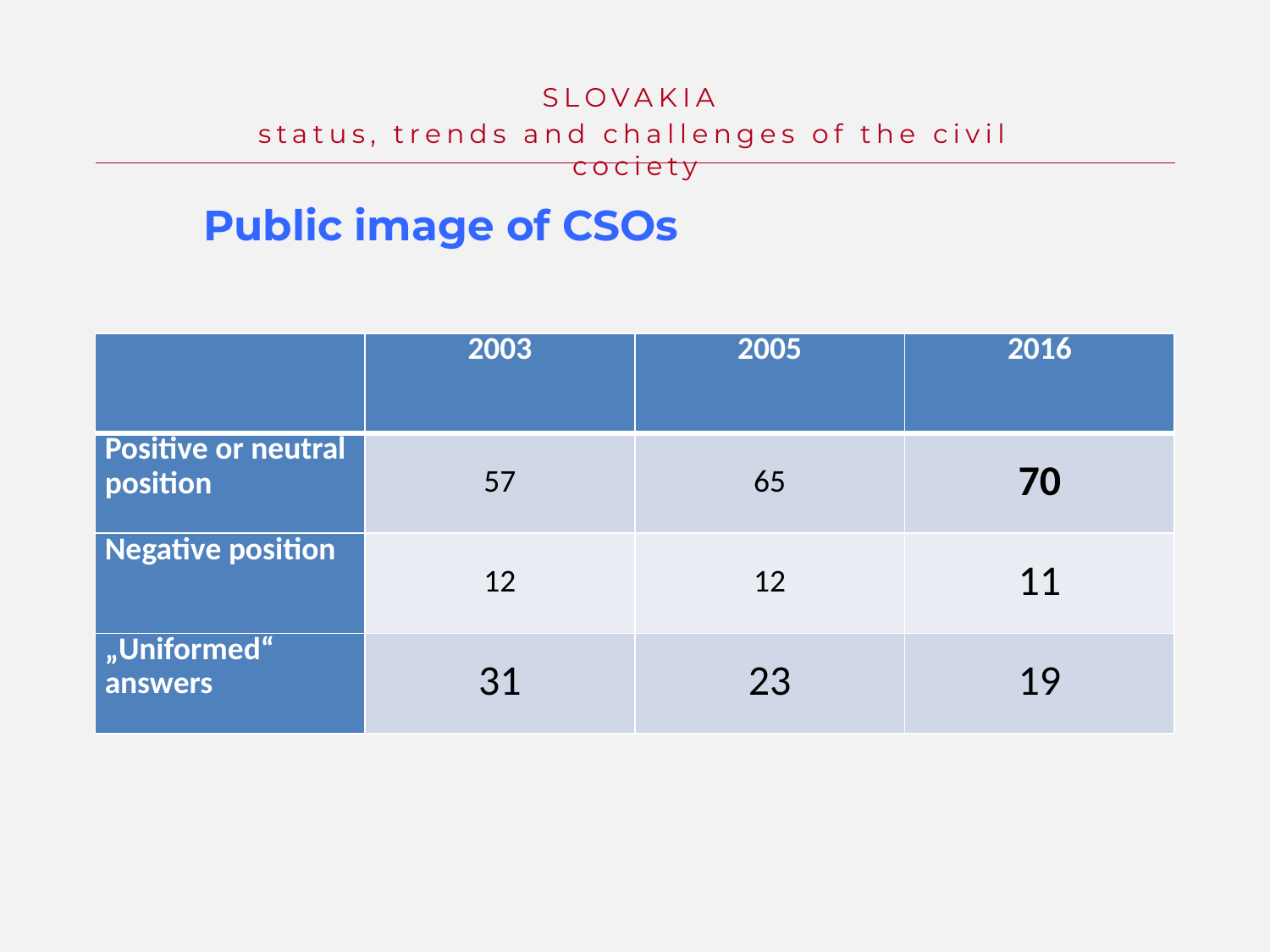

SLOVAKIA
status, trends and challenges of the civil cociety

Public image of CSOs

|  | 2003 | 2005 | 2016 |
| --- | --- | --- | --- |
| Positive or neutral position | 57 | 65 | 70 |
| Negative position | 12 | 12 | 11 |
| „Uniformed“ answers | 31 | 23 | 19 |